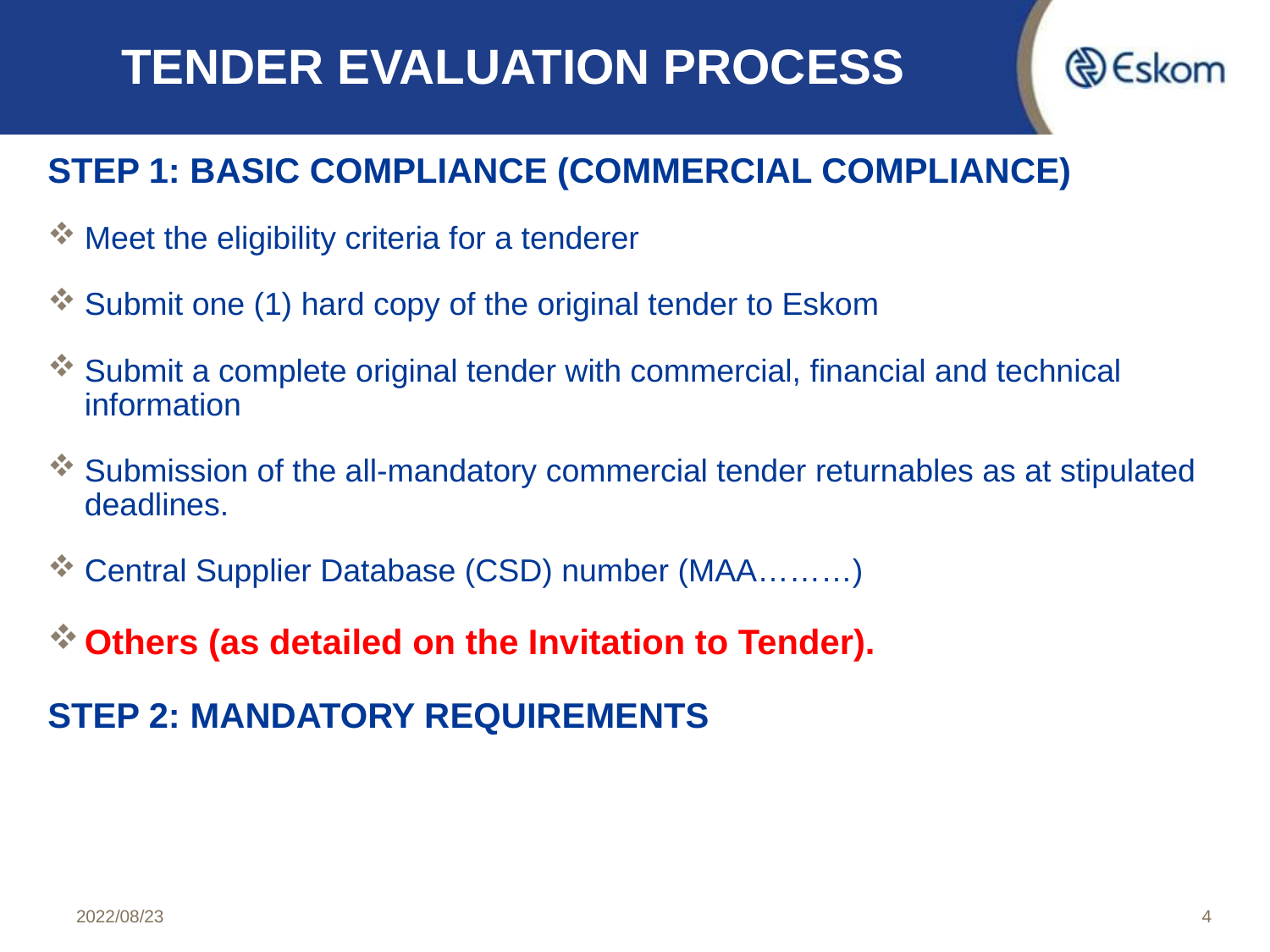

# TENDER EVALUATION PROCESS
STEP 1: BASIC COMPLIANCE (COMMERCIAL COMPLIANCE)
Meet the eligibility criteria for a tenderer
Submit one (1) hard copy of the original tender to Eskom
Submit a complete original tender with commercial, financial and technical information
Submission of the all-mandatory commercial tender returnables as at stipulated deadlines.
Central Supplier Database (CSD) number (MAA………)
Others (as detailed on the Invitation to Tender).
STEP 2: MANDATORY REQUIREMENTS

2022/08/23
4